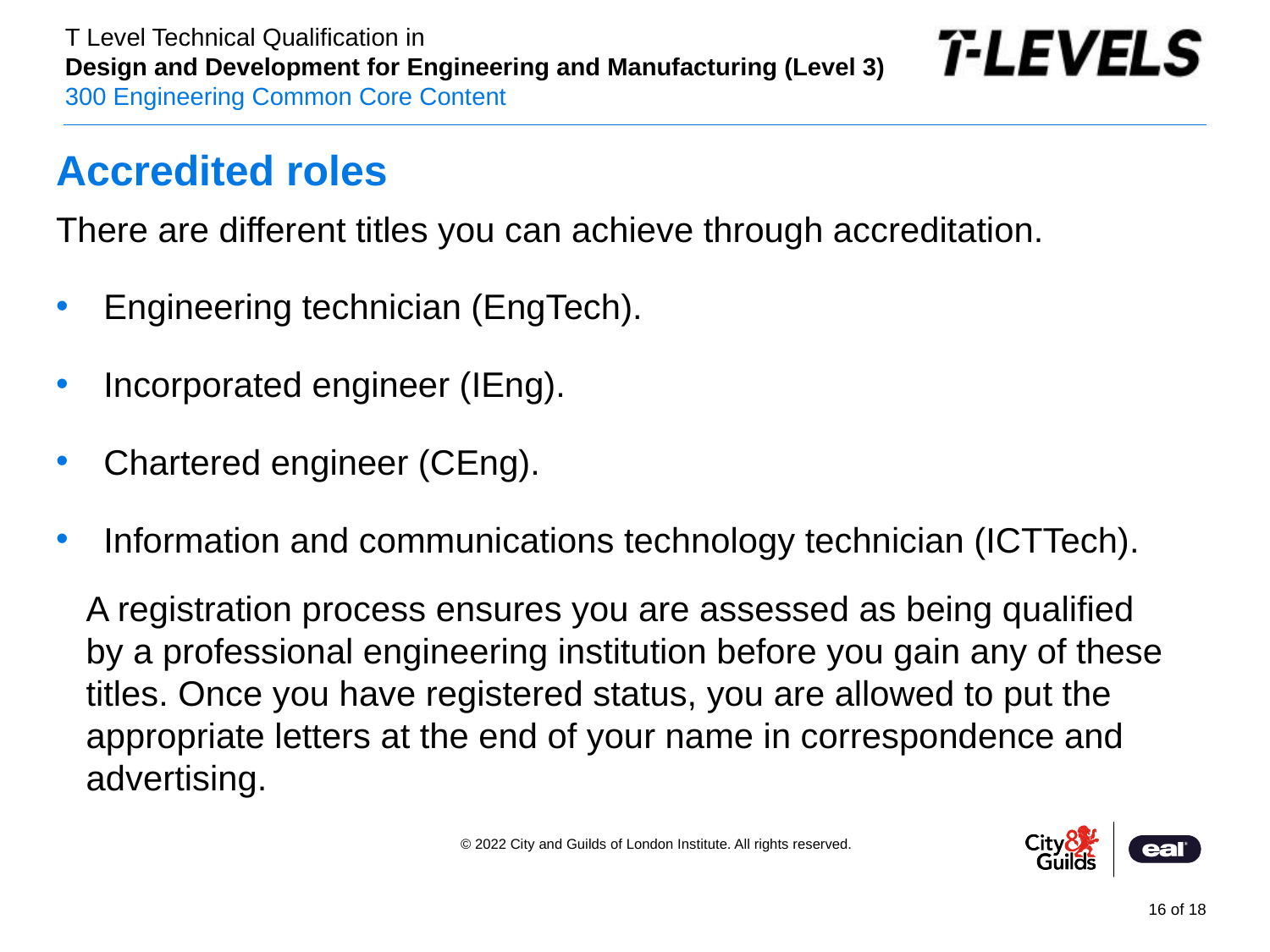

# Accredited roles
There are different titles you can achieve through accreditation.
Engineering technician (EngTech).
Incorporated engineer (IEng).
Chartered engineer (CEng).
Information and communications technology technician (ICTTech).
A registration process ensures you are assessed as being qualified by a professional engineering institution before you gain any of these titles. Once you have registered status, you are allowed to put the appropriate letters at the end of your name in correspondence and advertising.